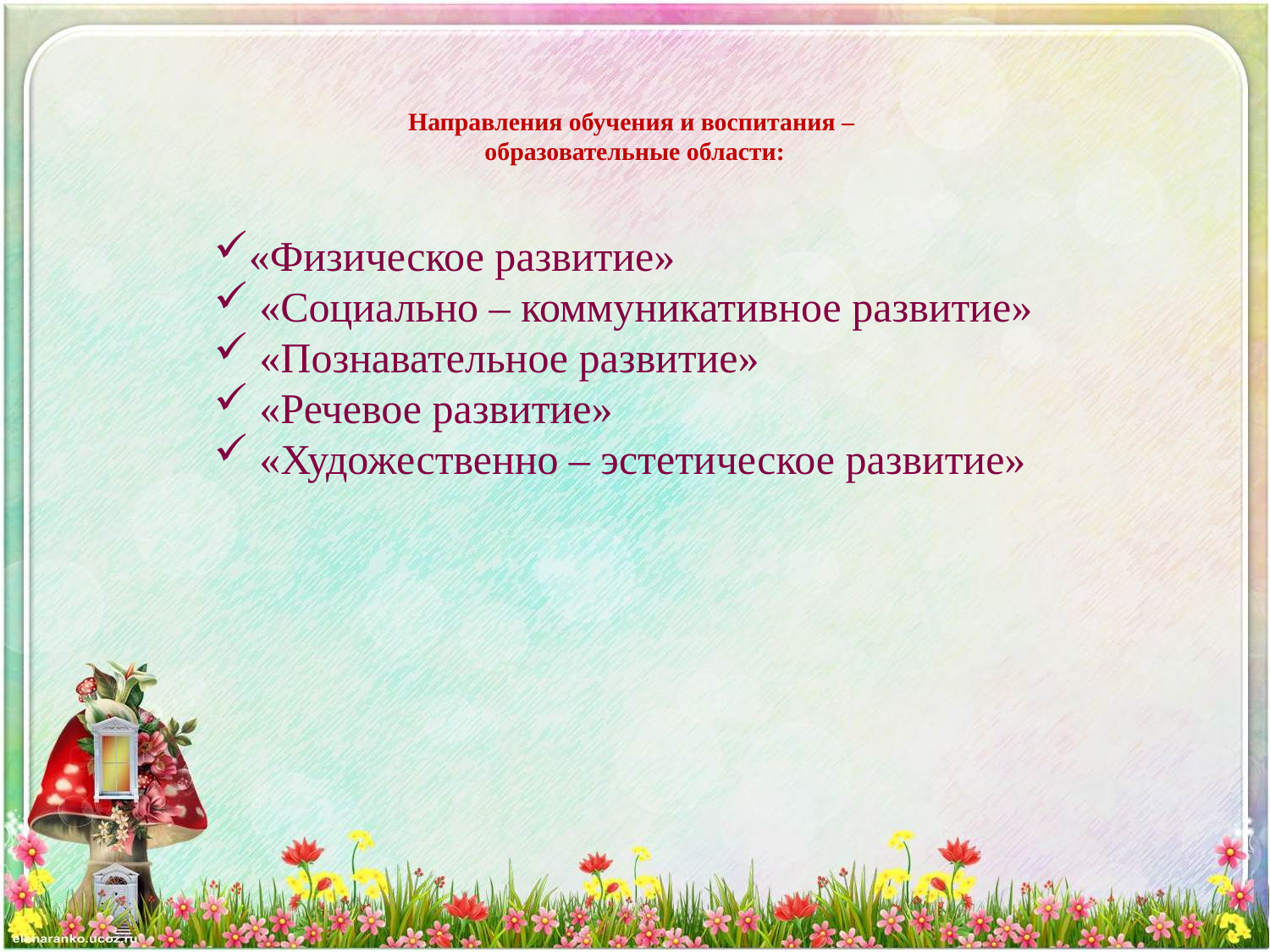

# Направления обучения и воспитания – образовательные области:
«Физическое развитие»
 «Социально – коммуникативное развитие»
 «Познавательное развитие»
 «Речевое развитие»
 «Художественно – эстетическое развитие»